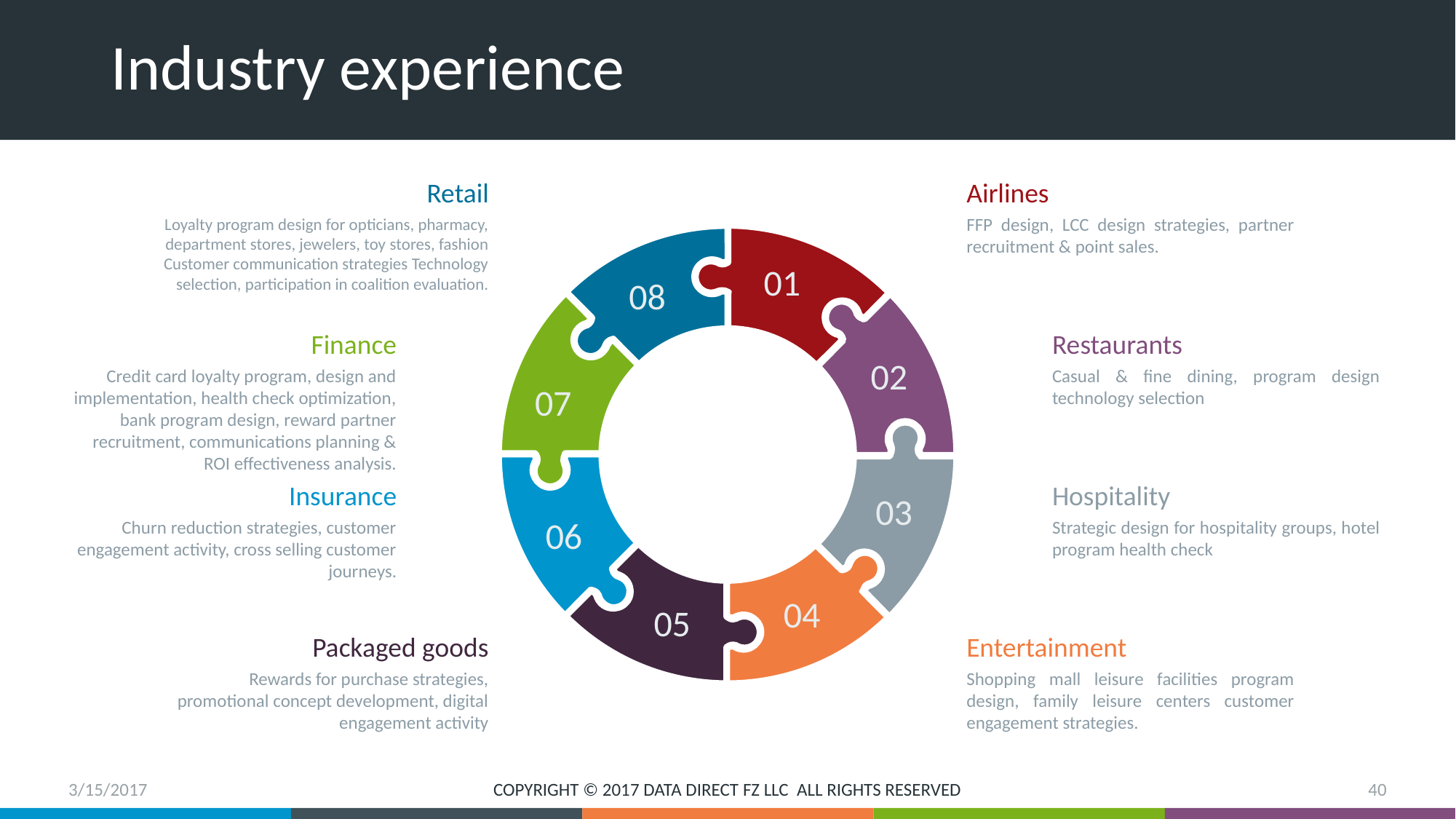

# Industry experience
Retail
Loyalty program design for opticians, pharmacy, department stores, jewelers, toy stores, fashion
Customer communication strategies Technology selection, participation in coalition evaluation.
Finance
Credit card loyalty program, design and implementation, health check optimization, bank program design, reward partner recruitment, communications planning & ROI effectiveness analysis.
Insurance
Churn reduction strategies, customer engagement activity, cross selling customer journeys.
Packaged goods
Rewards for purchase strategies, promotional concept development, digital engagement activity
Airlines
FFP design, LCC design strategies, partner recruitment & point sales.
Restaurants
Casual & fine dining, program design technology selection
Hospitality
Strategic design for hospitality groups, hotel program health check
Entertainment
Shopping mall leisure facilities program design, family leisure centers customer engagement strategies.

01
08
02
07
03
06
04
05
3/15/2017
COPYRIGHT © 2017 DATA DIRECT FZ LLC  ALL RIGHTS RESERVED
40